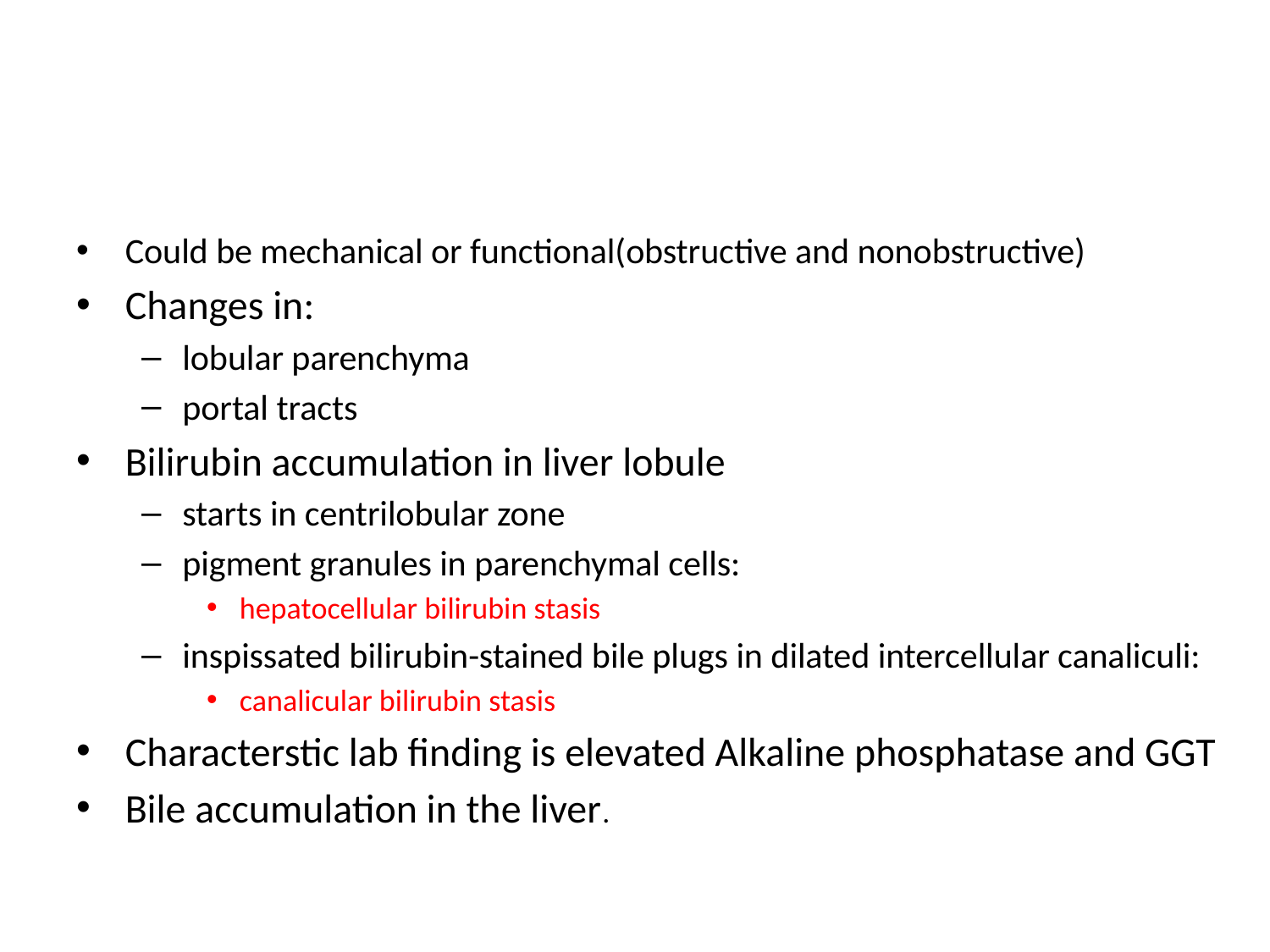

Could be mechanical or functional(obstructive and nonobstructive)
Changes in:
lobular parenchyma
portal tracts
Bilirubin accumulation in liver lobule
starts in centrilobular zone
pigment granules in parenchymal cells:
hepatocellular bilirubin stasis
inspissated bilirubin-stained bile plugs in dilated intercellular canaliculi:
canalicular bilirubin stasis
Characterstic lab finding is elevated Alkaline phosphatase and GGT
Bile accumulation in the liver.